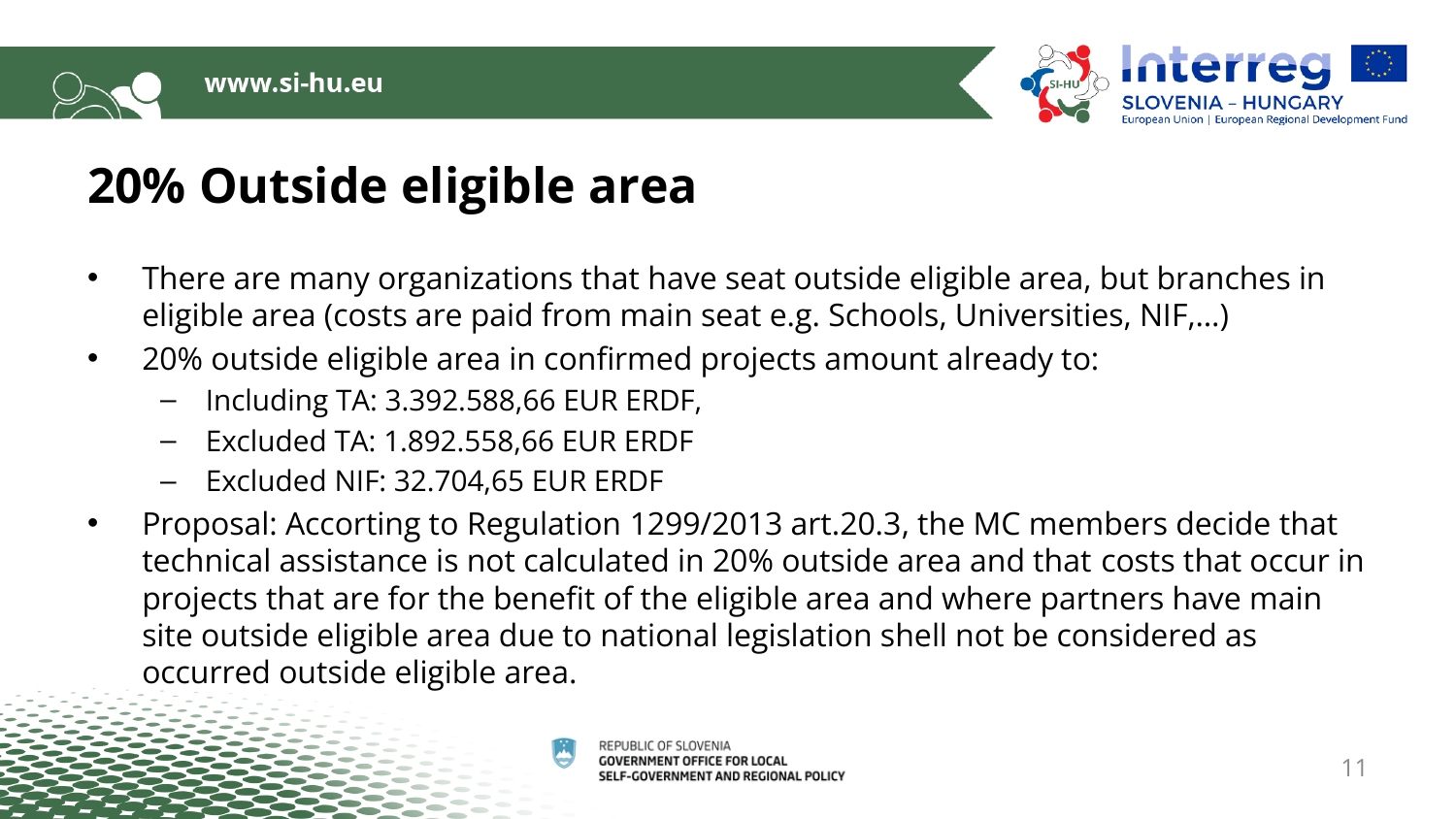

# 20% Outside eligible area
There are many organizations that have seat outside eligible area, but branches in eligible area (costs are paid from main seat e.g. Schools, Universities, NIF,…)
20% outside eligible area in confirmed projects amount already to:
Including TA: 3.392.588,66 EUR ERDF,
Excluded TA: 1.892.558,66 EUR ERDF
Excluded NIF: 32.704,65 EUR ERDF
Proposal: Accorting to Regulation 1299/2013 art.20.3, the MC members decide that technical assistance is not calculated in 20% outside area and that costs that occur in projects that are for the benefit of the eligible area and where partners have main site outside eligible area due to national legislation shell not be considered as occurred outside eligible area.
11